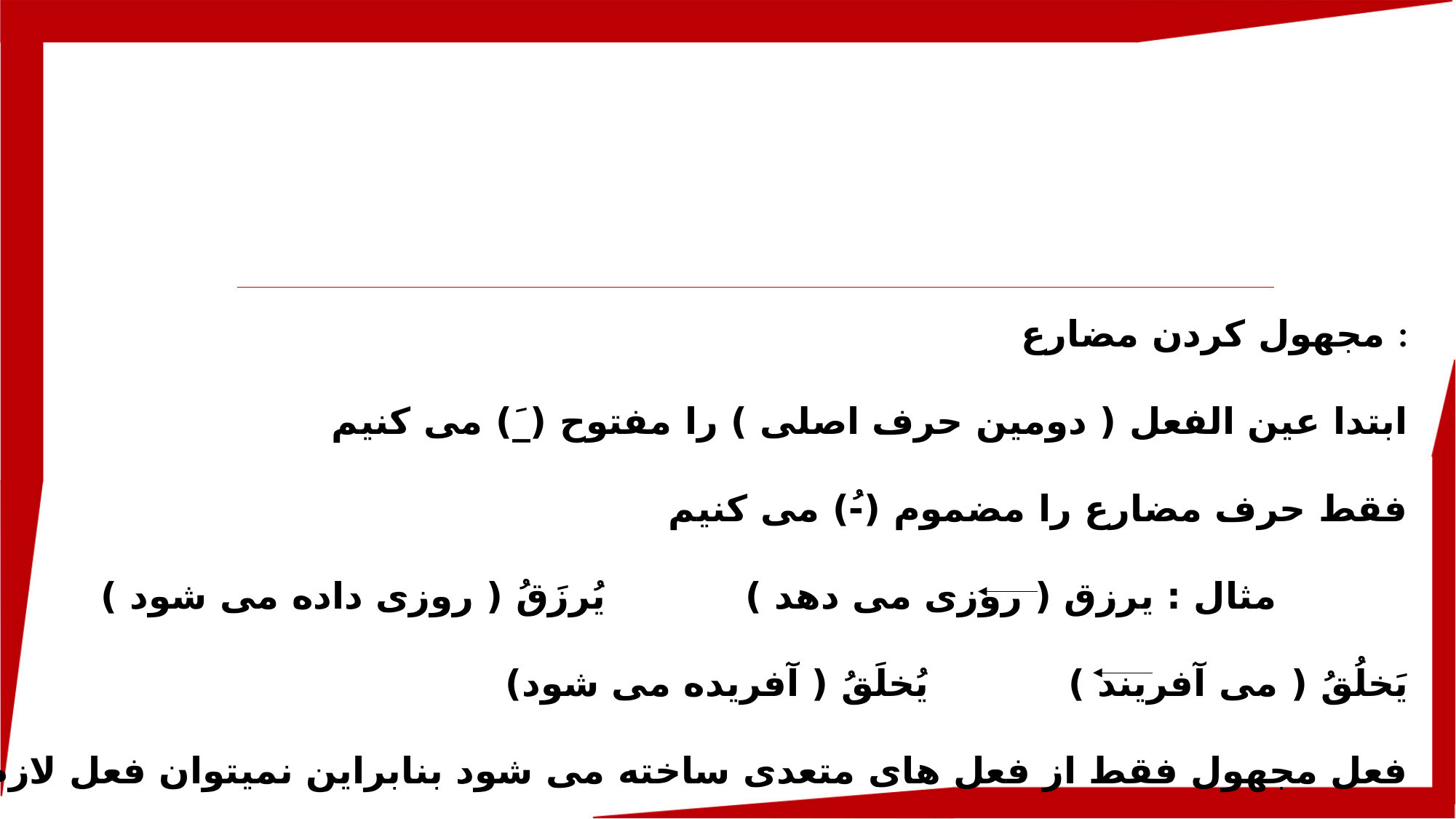

مجهول کردن مضارع :
ابتدا عین الفعل ( دومین حرف اصلی ) را مفتوح (_َ) می کنیم
فقط حرف مضارع را مضموم (-ُ) می کنیم
مثال : یرزق ( روزی می دهد )           یُرزَقُ ( روزی داده می شود )
یَخلُقُ ( می آفریند )           یُخلَقُ ( آفریده می شود)
فعل مجهول فقط از فعل های متعدی ساخته می شود بنابراین نمیتوان فعل لازم را مجهول کرد